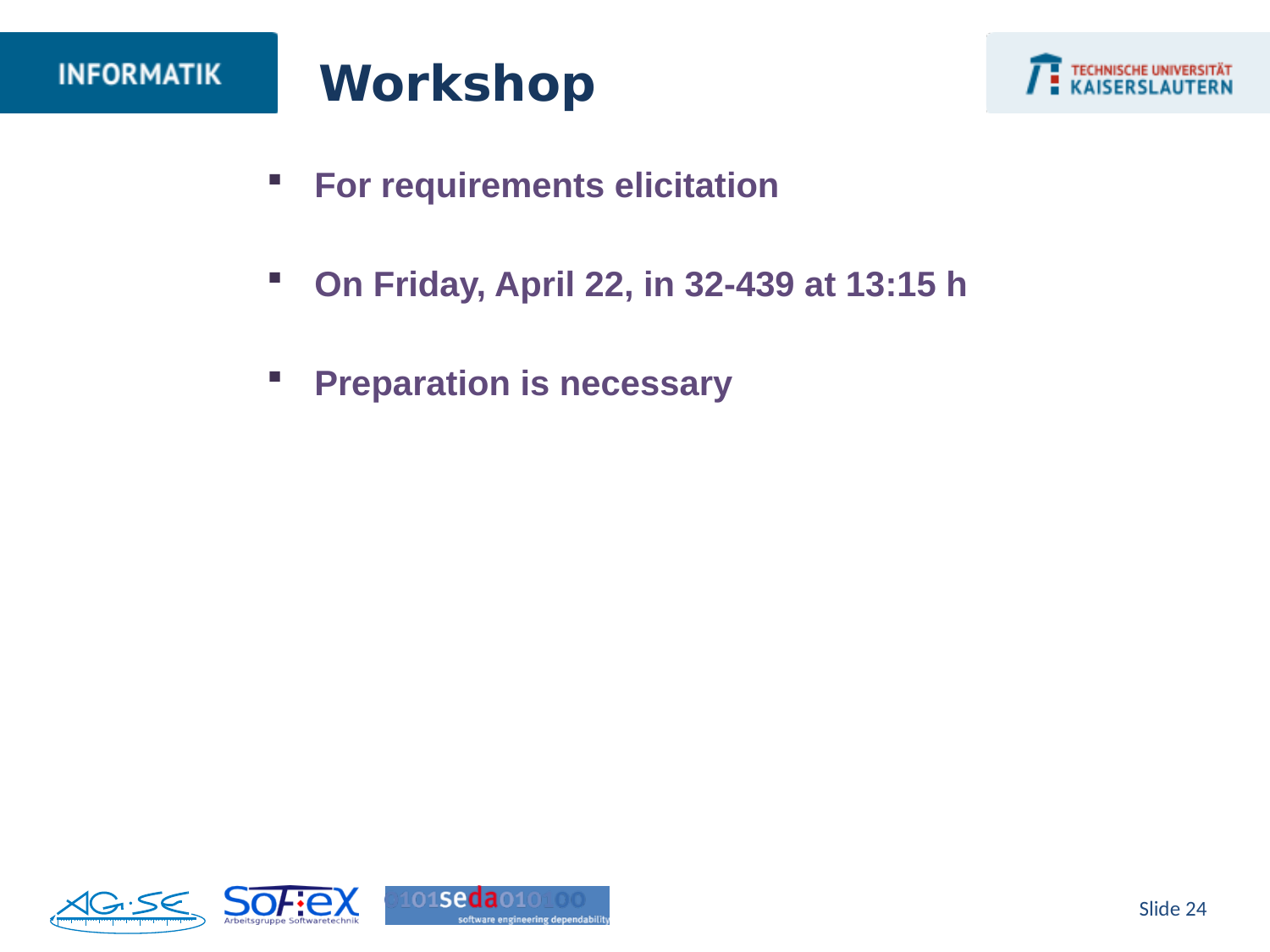

# Workshop
For requirements elicitation

On Friday, April 22, in 32-439 at 13:15 h

Preparation is necessary